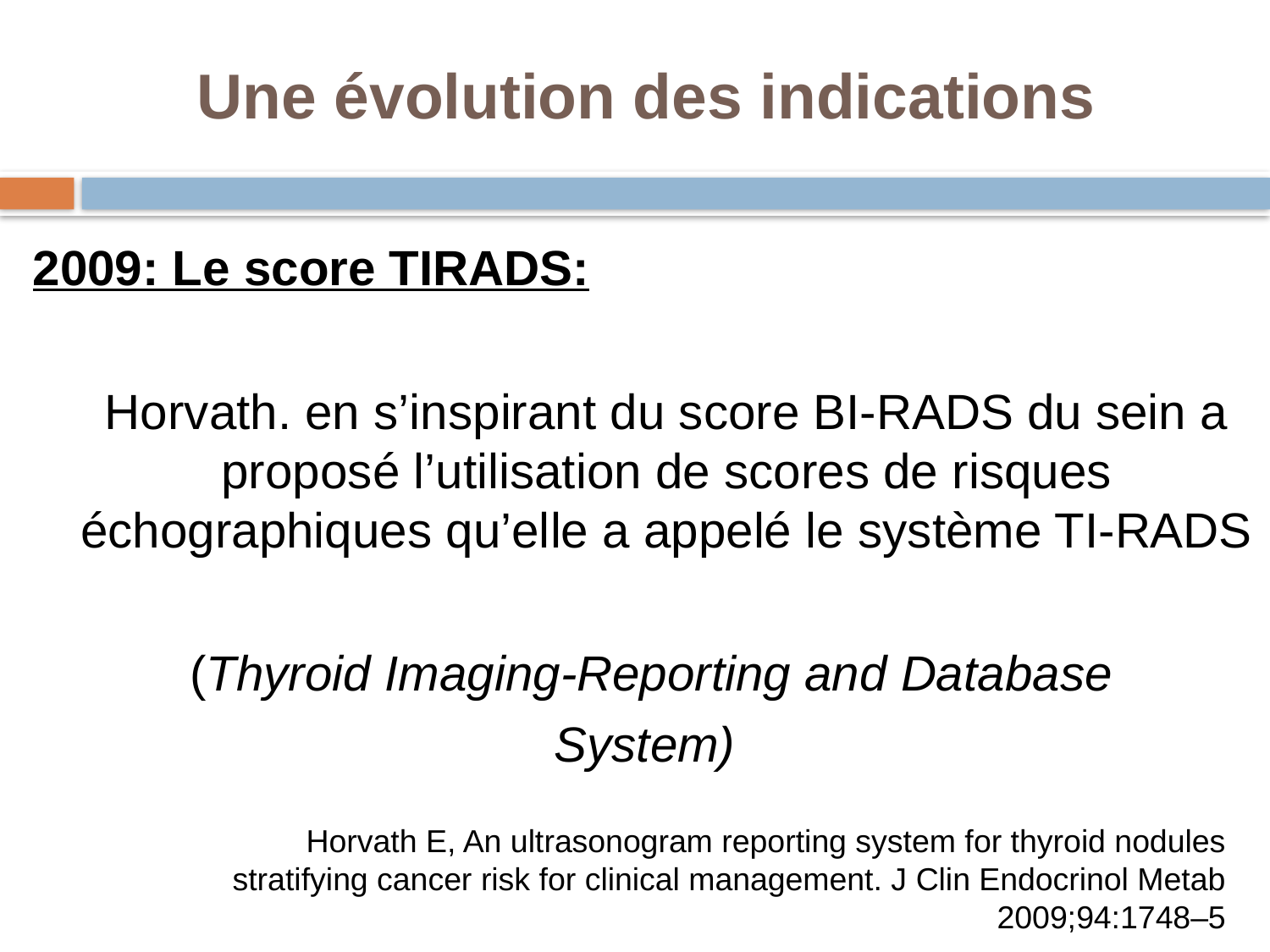

Une évolution des indications

2009: Le score TIRADS:

	Horvath. en s’inspirant du score BI-RADS du sein a proposé l’utilisation de scores de risques échographiques qu’elle a appelé le système TI-RADS

 (Thyroid Imaging-Reporting and Database
System)
Horvath E, An ultrasonogram reporting system for thyroid nodules stratifying cancer risk for clinical management. J Clin Endocrinol Metab 2009;94:1748–5